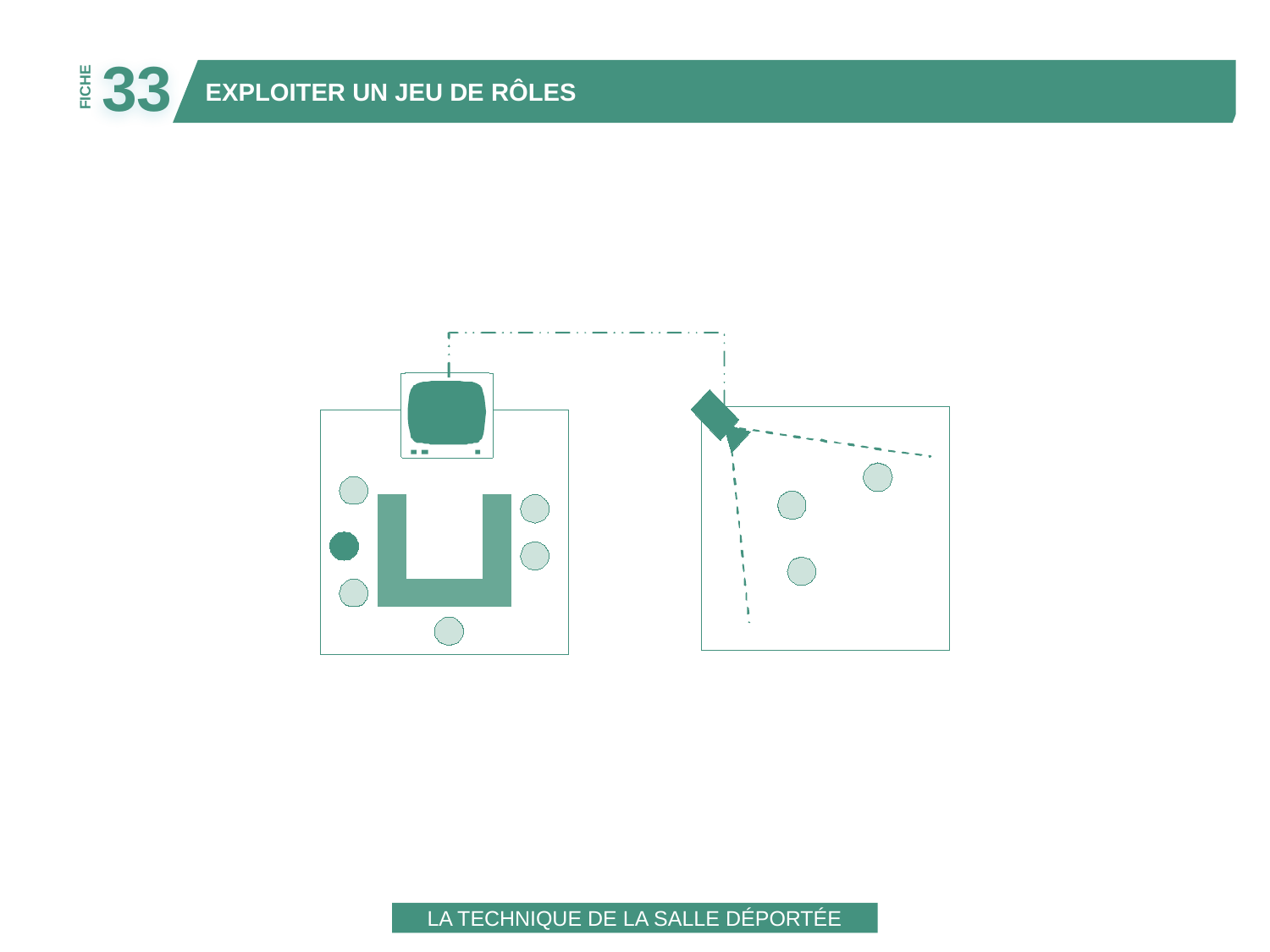

33

EXPLOITER UN JEU DE RÔLES
FICHE

LA TECHNIQUE DE LA SALLE DÉPORTÉE